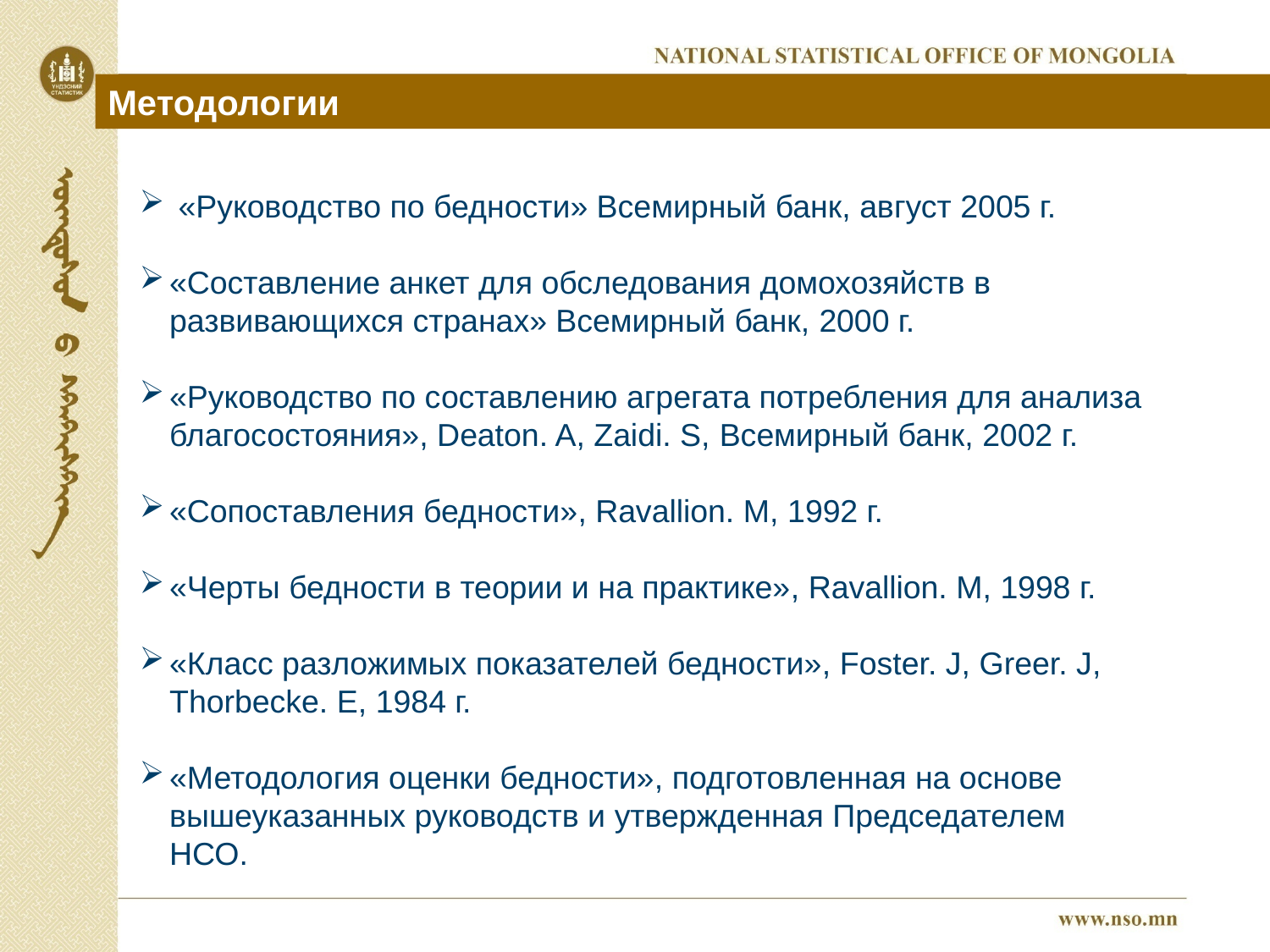

Методологии
 «Руководство по бедности» Всемирный банк, август 2005 г.

«Составление анкет для обследования домохозяйств в развивающихся странах» Всемирный банк, 2000 г.

«Руководство по составлению агрегата потребления для анализа благосостояния», Deaton. A, Zaidi. S, Всемирный банк, 2002 г.

«Сопоставления бедности», Ravallion. M, 1992 г.

«Черты бедности в теории и на практике», Ravallion. M, 1998 г.

«Класс разложимых показателей бедности», Foster. J, Greer. J, Thorbecke. E, 1984 г.

«Методология оценки бедности», подготовленная на основе вышеуказанных руководств и утвержденная Председателем НСО.